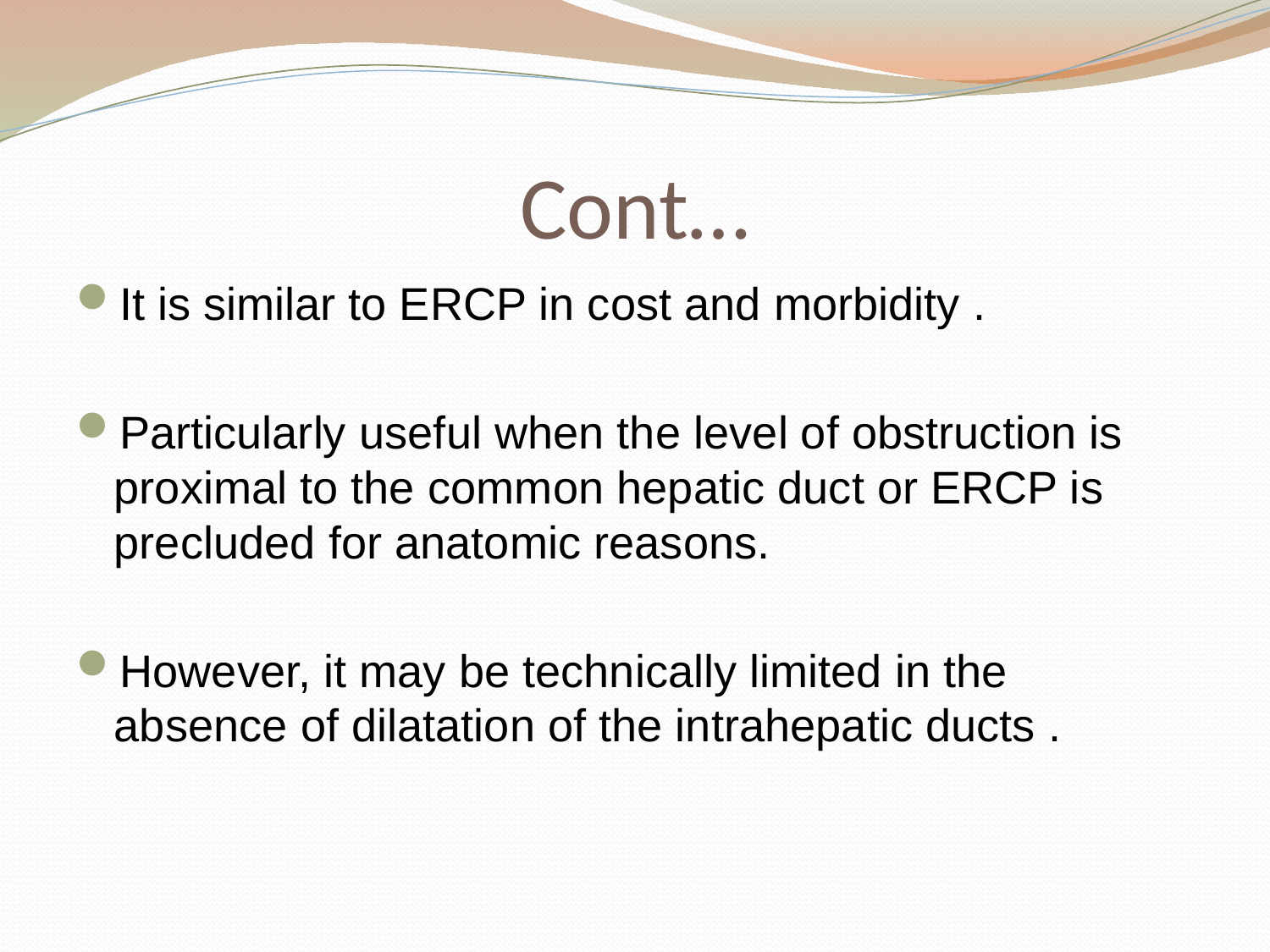

# Cont…
It is similar to ERCP in cost and morbidity .

Particularly useful when the level of obstruction is proximal to the common hepatic duct or ERCP is precluded for anatomic reasons.

However, it may be technically limited in the absence of dilatation of the intrahepatic ducts .